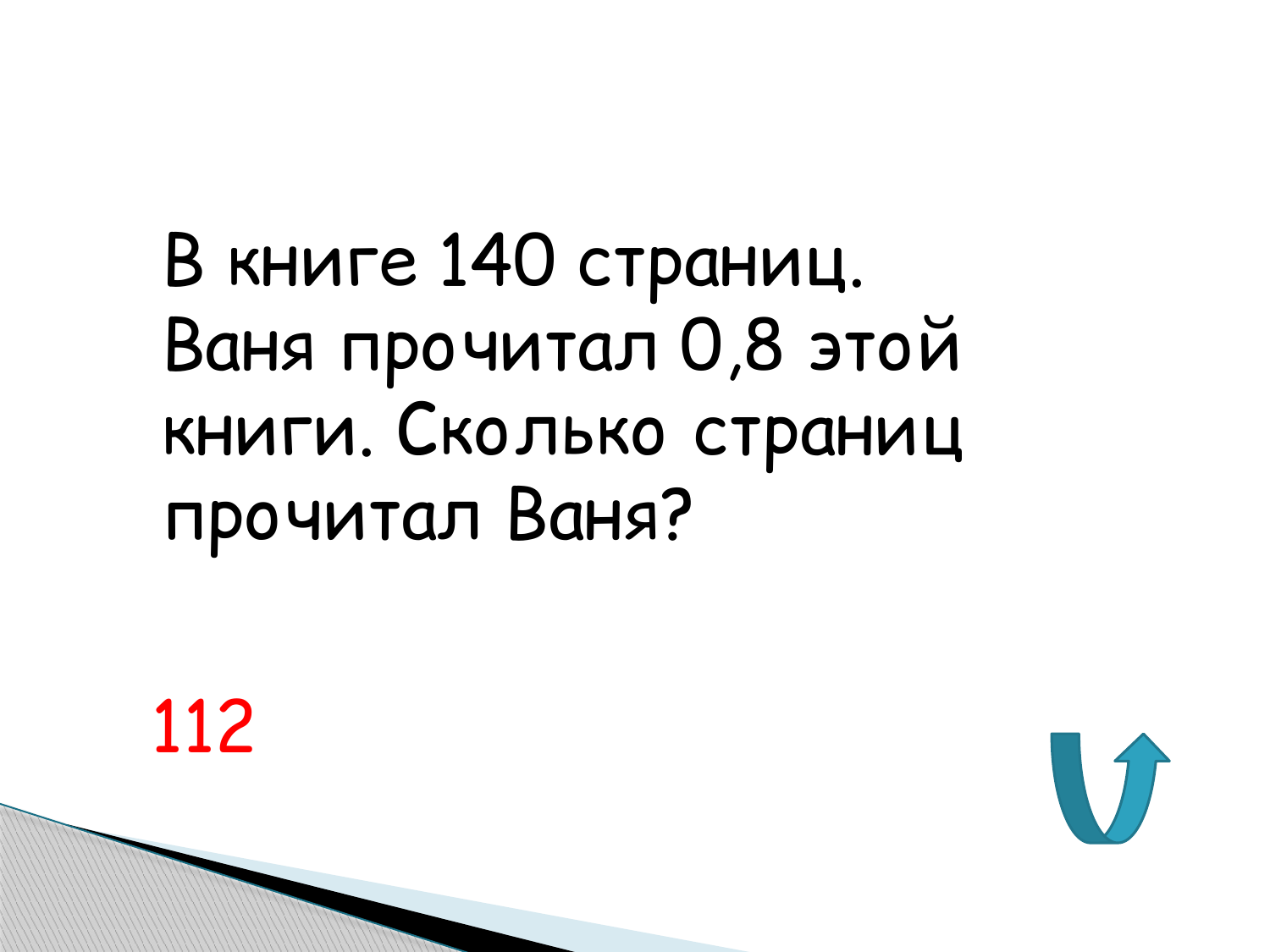

В книге 140 страниц. Ваня прочитал 0,8 этой книги. Сколько страниц прочитал Ваня?
112